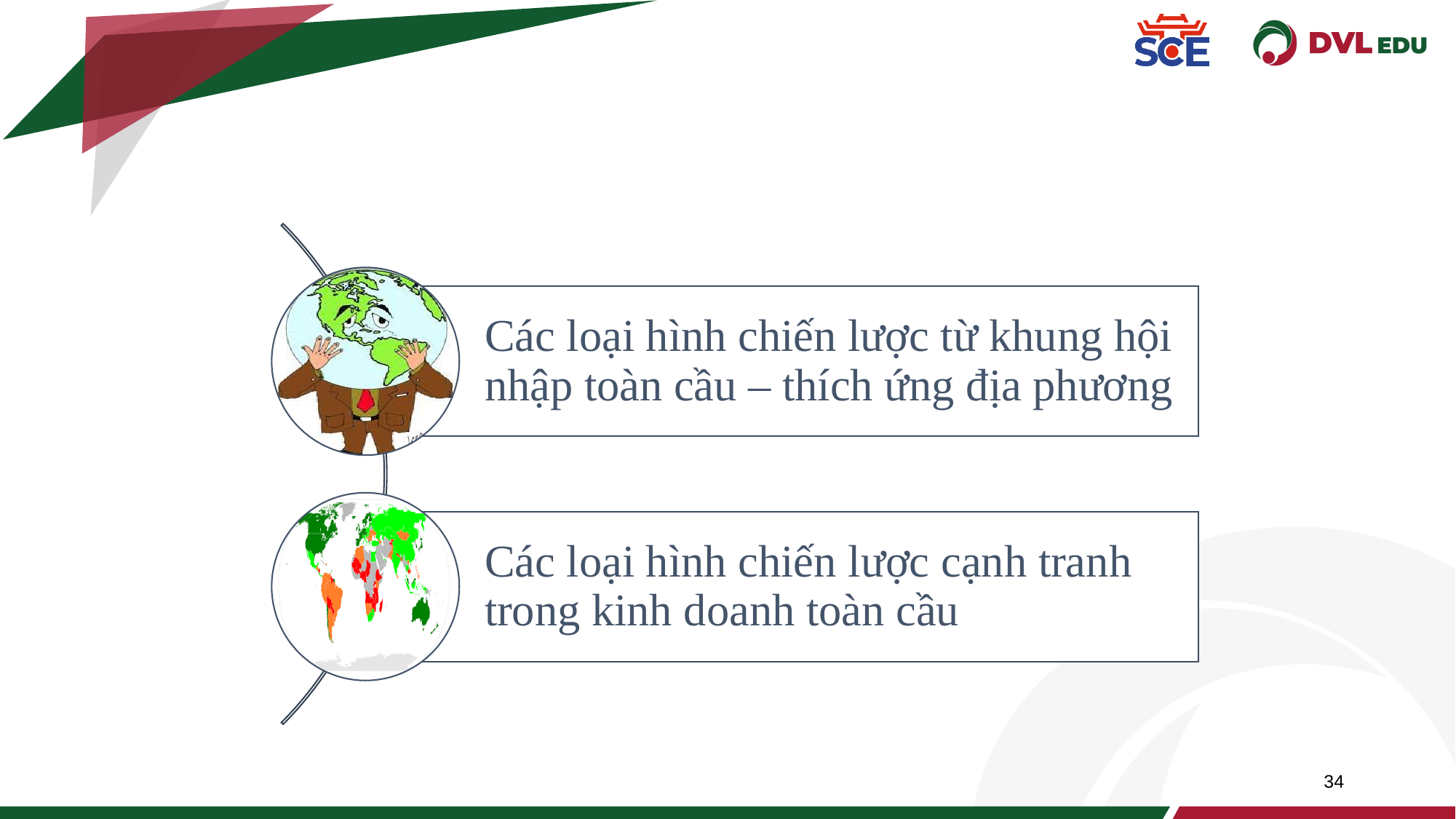

Các loại hình chiến lược từ khung hội nhập toàn cầu – thích ứng địa phương
Các loại hình chiến lược cạnh tranh trong kinh doanh toàn cầu
34